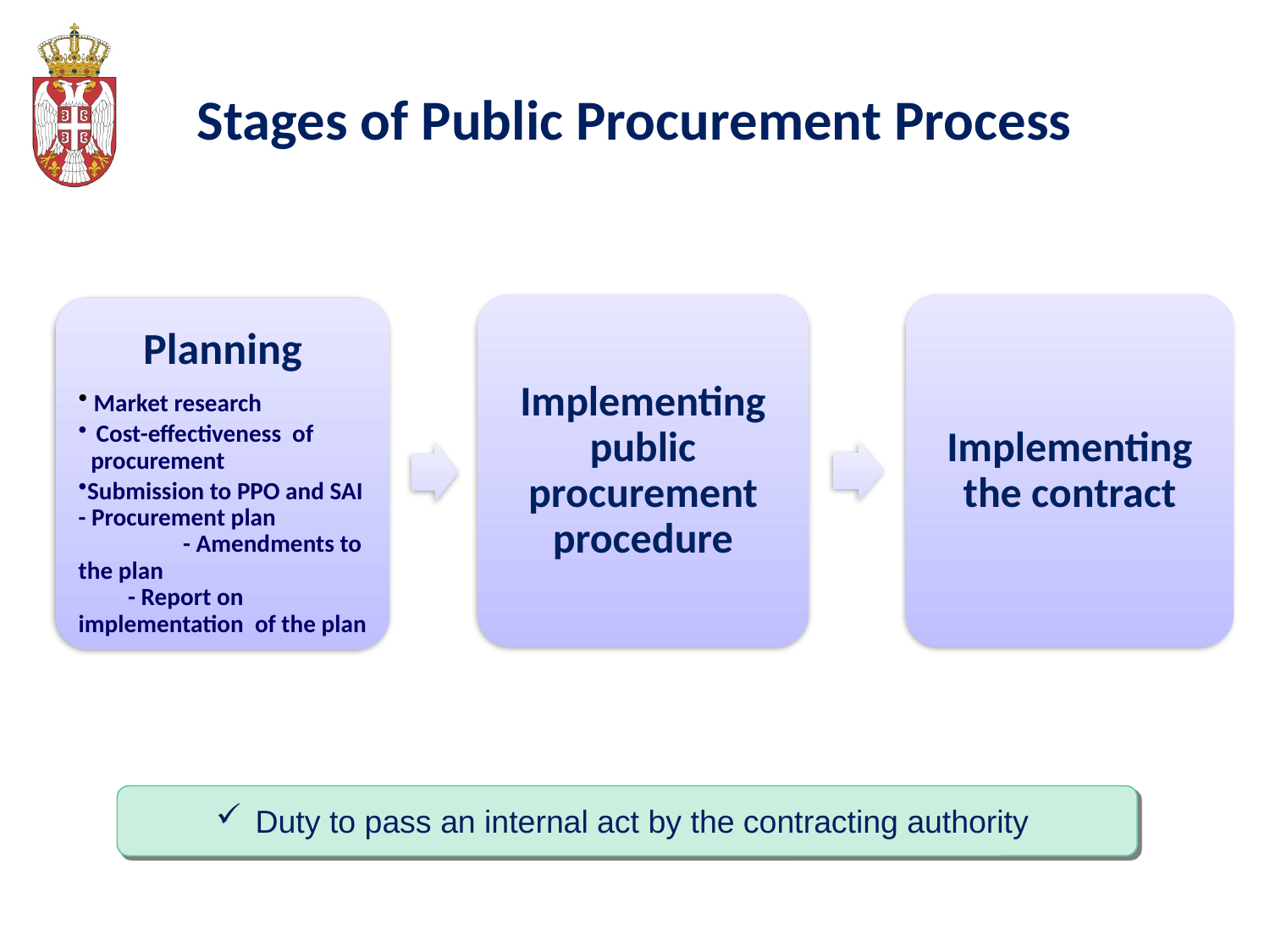

# Stages of Public Procurement Process
Planning
 Market research
 Cost-effectiveness  of  procurement
Submission to PPO and SAI - Procurement plan                                    - Amendments to the plan                                              - Report on implementation  of the plan

Implementing public procurement procedure

Implementing the contract
Duty to pass an internal act by the contracting authority